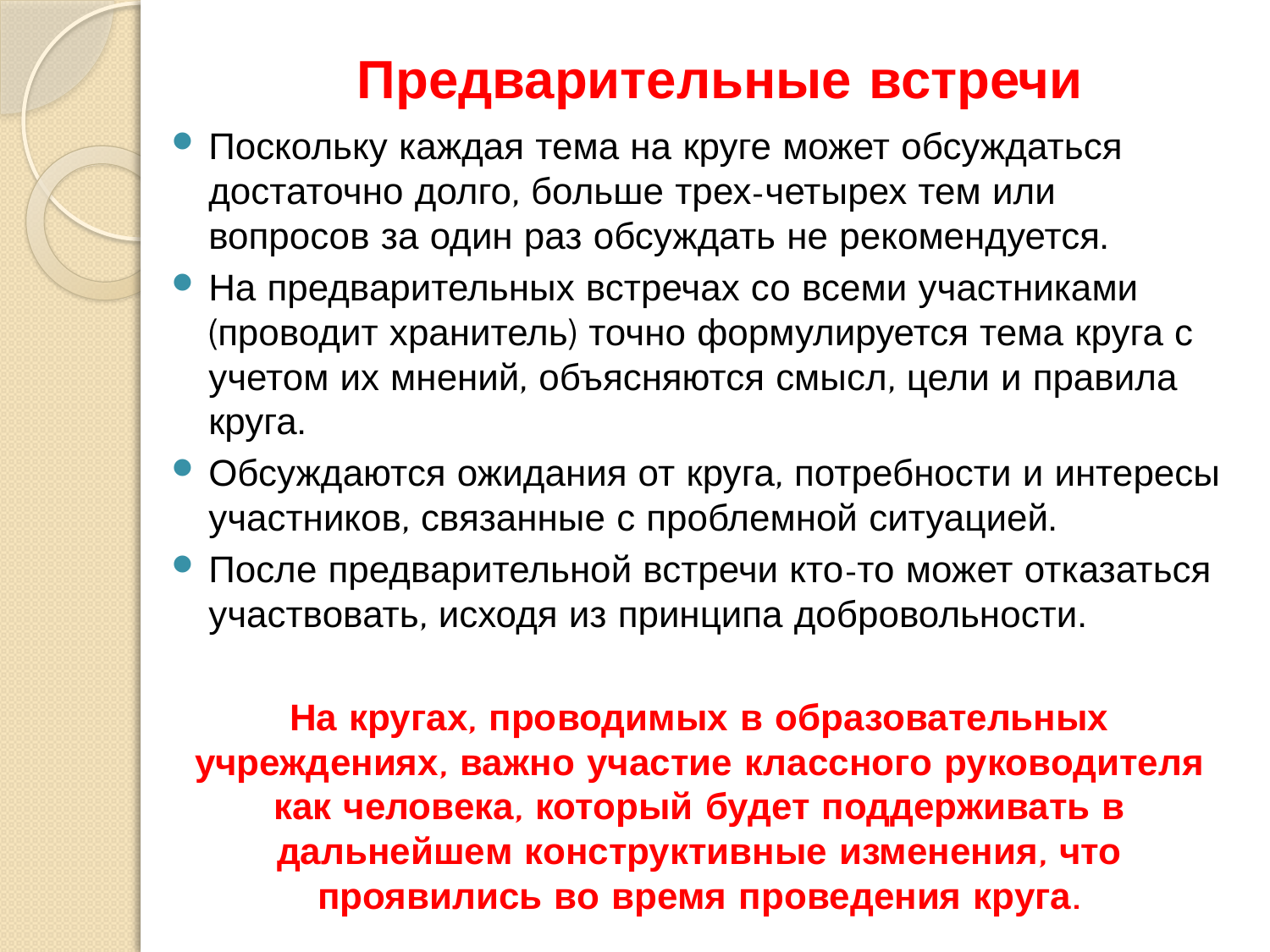

# Предварительные встречи
Поскольку каждая тема на круге может обсуждаться достаточно долго, больше трех-четырех тем или вопросов за один раз обсуждать не рекомендуется.
На предварительных встречах со всеми участниками (проводит хранитель) точно формулируется тема круга с учетом их мнений, объясняются смысл, цели и правила круга.
Обсуждаются ожидания от круга, потребности и интересы участников, связанные с проблемной ситуацией.
После предварительной встречи кто-то может отказаться участвовать, исходя из принципа добровольности.

На кругах, проводимых в образовательных учреждениях, важно участие классного руководителя как человека, который будет поддерживать в дальнейшем конструктивные изменения, что проявились во время проведения круга.